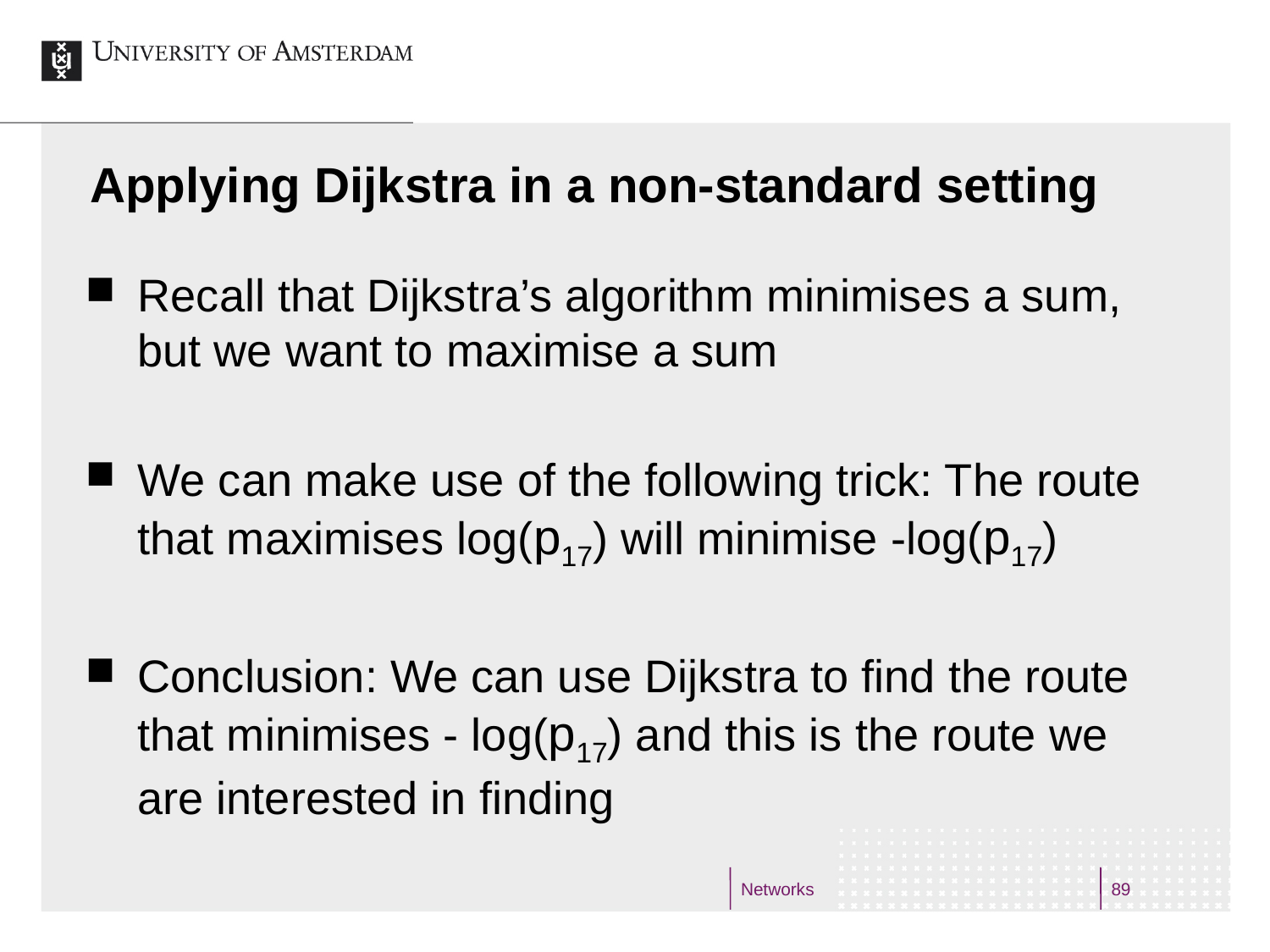

# Applying Dijkstra in a non-standard setting
Recall that Dijkstra’s algorithm minimises a sum, but we want to maximise a sum

We can make use of the following trick: The route that maximises log(p17) will minimise -log(p17)

Conclusion: We can use Dijkstra to find the route that minimises - log(p17) and this is the route we are interested in finding
Networks
89